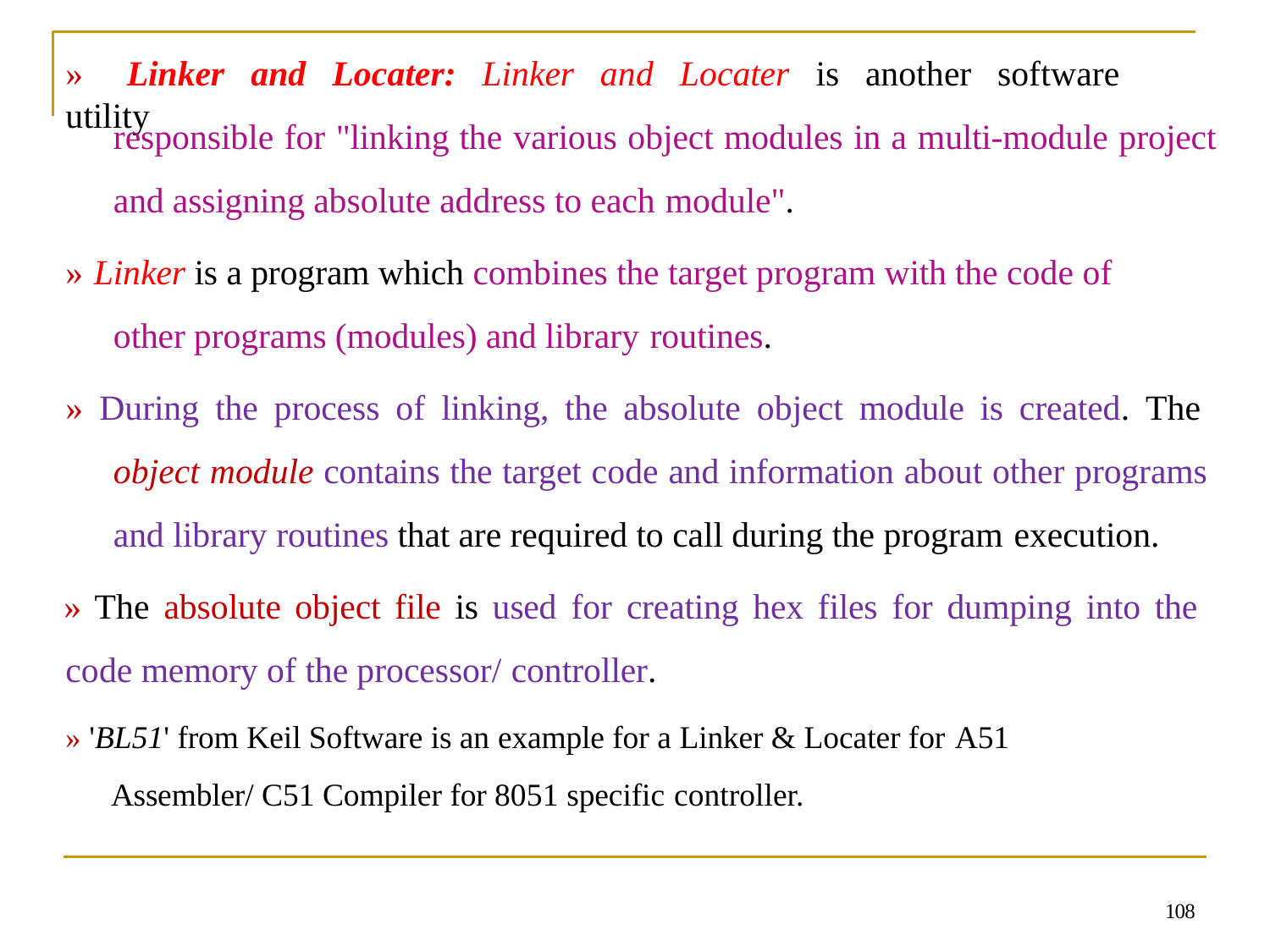

# »	Linker	and	Locater:	Linker	and	Locater	is	another	software	utility
responsible for "linking the various object modules in a multi-module project
and assigning absolute address to each module".
» Linker is a program which combines the target program with the code of
other programs (modules) and library routines.
» During the process of linking, the absolute object module is created. The  object module contains the target code and information about other programs  and library routines that are required to call during the program execution.
» The absolute object file is used for creating hex files for dumping into the
code memory of the processor/ controller.
» 'BL51' from Keil Software is an example for a Linker & Locater for A51
Assembler/ C51 Compiler for 8051 specific controller.

108